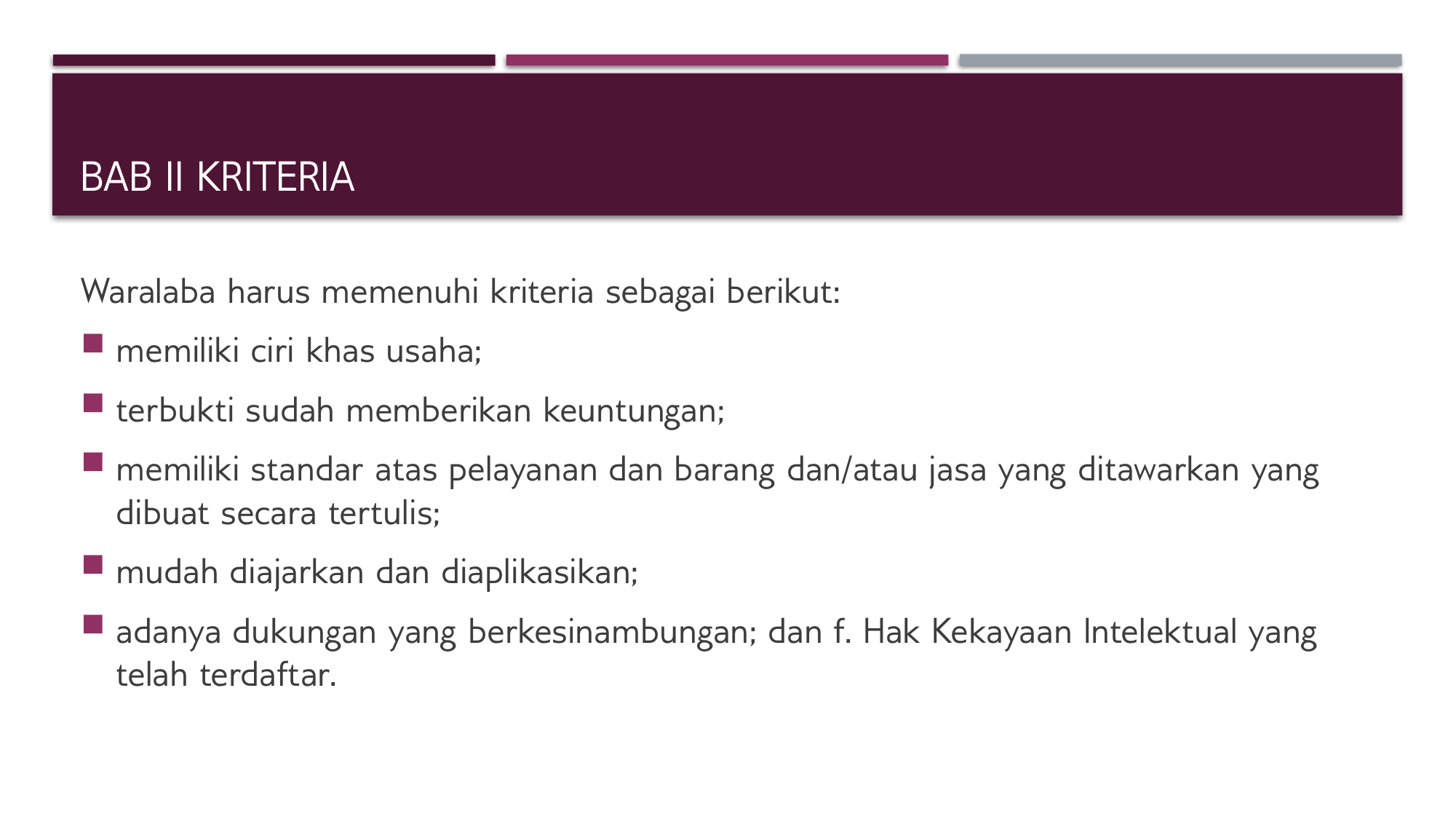

# BAB II KRITERIA
Waralaba harus memenuhi kriteria sebagai berikut:
memiliki ciri khas usaha;
terbukti sudah memberikan keuntungan;
memiliki standar atas pelayanan dan barang dan/atau jasa yang ditawarkan yang dibuat secara tertulis;
mudah diajarkan dan diaplikasikan;
adanya dukungan yang berkesinambungan; dan f. Hak Kekayaan Intelektual yang telah terdaftar.